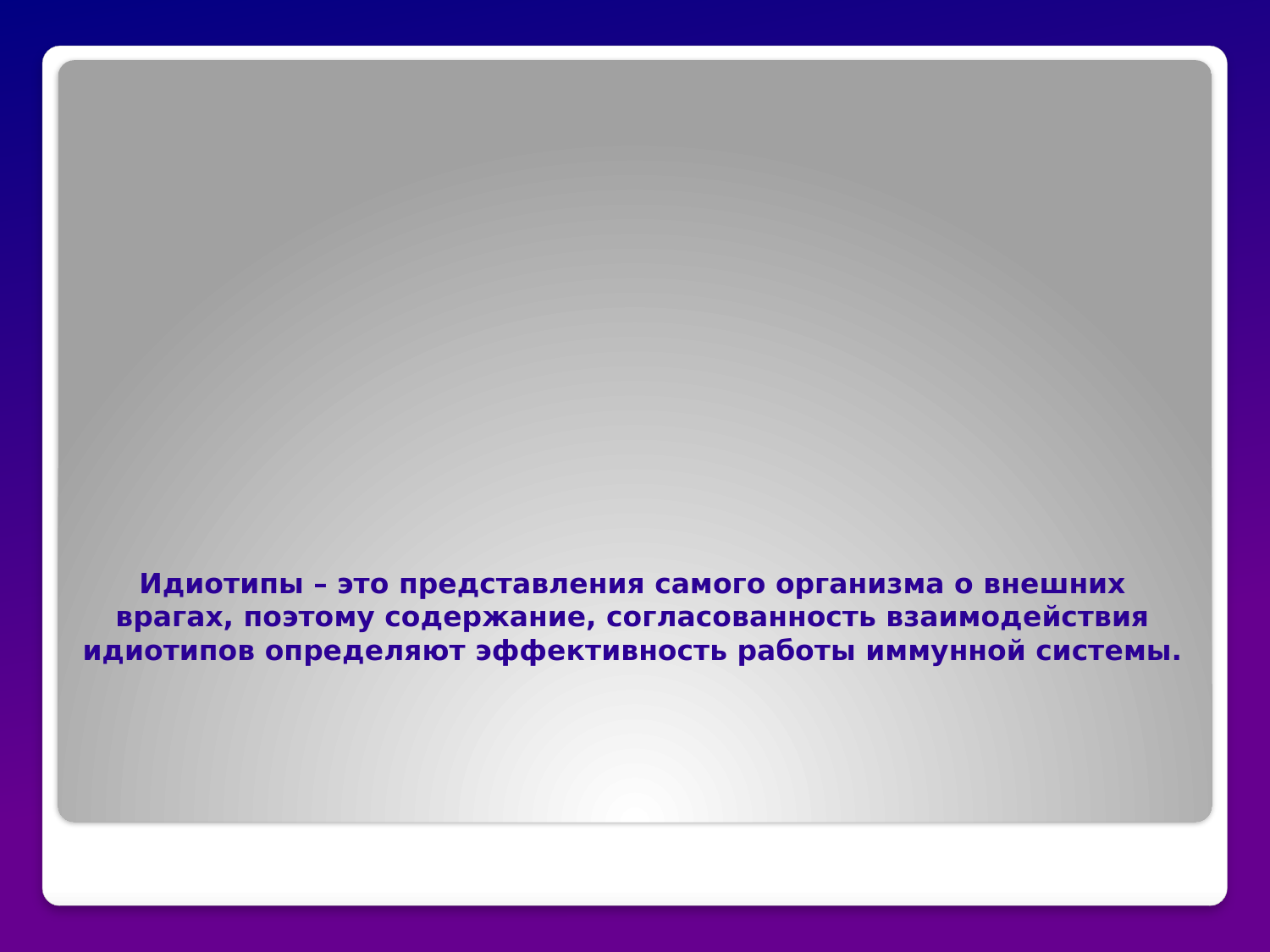

# Идиотипы – это представления самого организма о внешних врагах, поэтому содержание, согласованность взаимодействия идиотипов определяют эффективность работы иммунной системы.